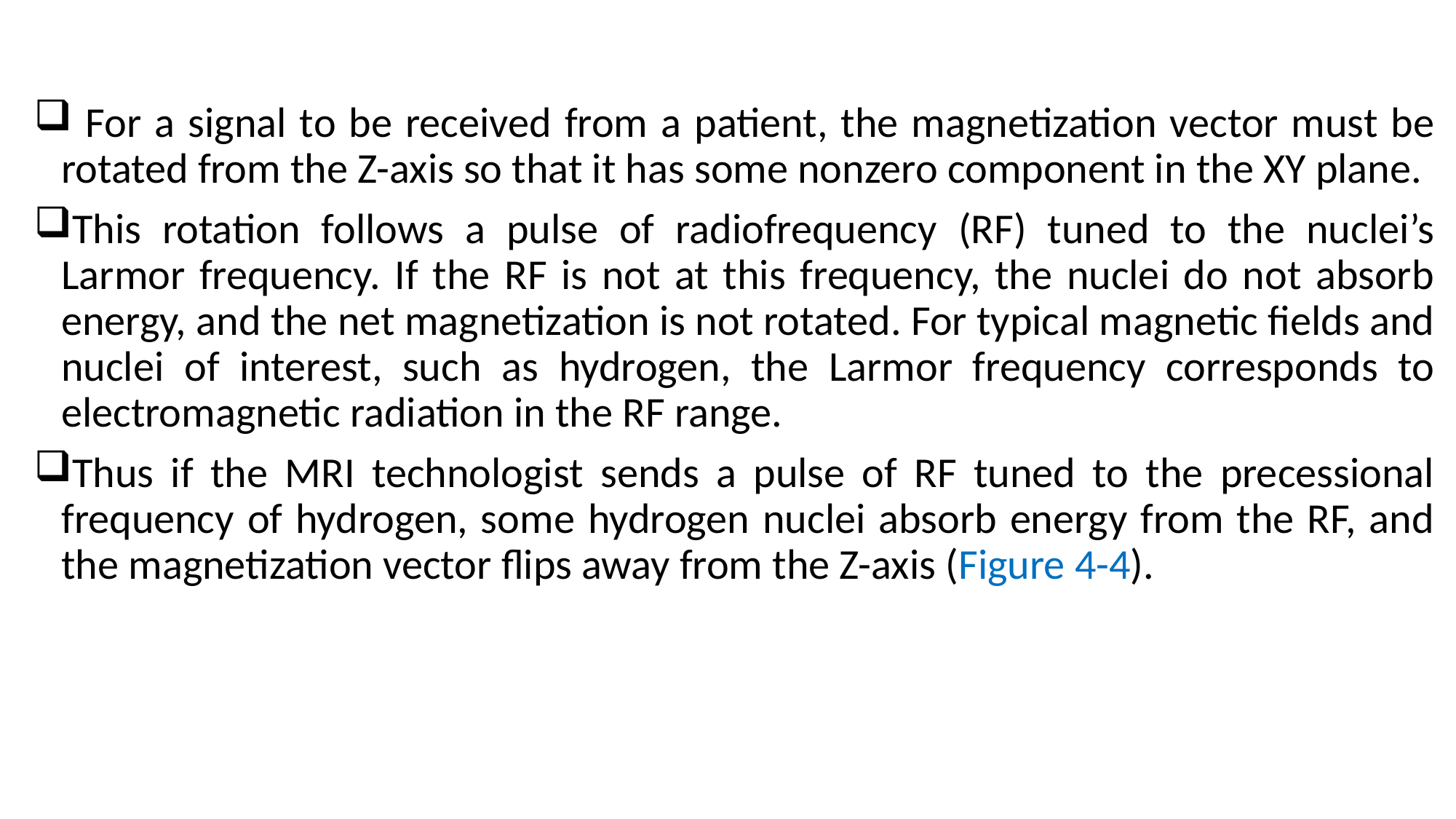

For a signal to be received from a patient, the magnetization vector must be rotated from the Z-axis so that it has some nonzero component in the XY plane.
This rotation follows a pulse of radiofrequency (RF) tuned to the nuclei’s Larmor frequency. If the RF is not at this frequency, the nuclei do not absorb energy, and the net magnetization is not rotated. For typical magnetic fields and nuclei of interest, such as hydrogen, the Larmor frequency corresponds to electromagnetic radiation in the RF range.
Thus if the MRI technologist sends a pulse of RF tuned to the precessional frequency of hydrogen, some hydrogen nuclei absorb energy from the RF, and the magnetization vector flips away from the Z-axis (Figure 4-4).